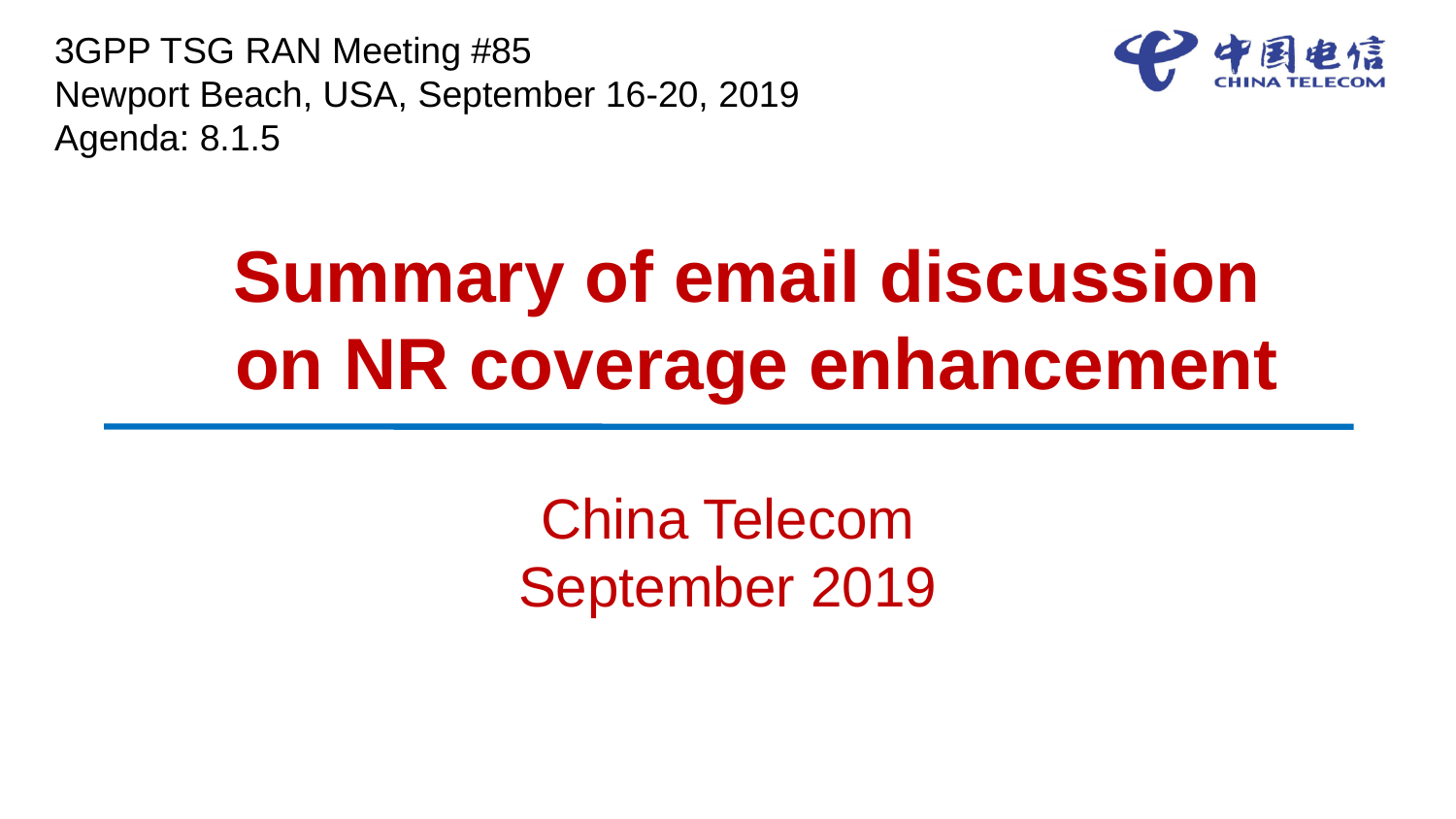

3GPP TSG RAN Meeting #85
Newport Beach, USA, September 16-20, 2019
Agenda: 8.1.5
# Summary of email discussion on NR coverage enhancement
China Telecom
September 2019